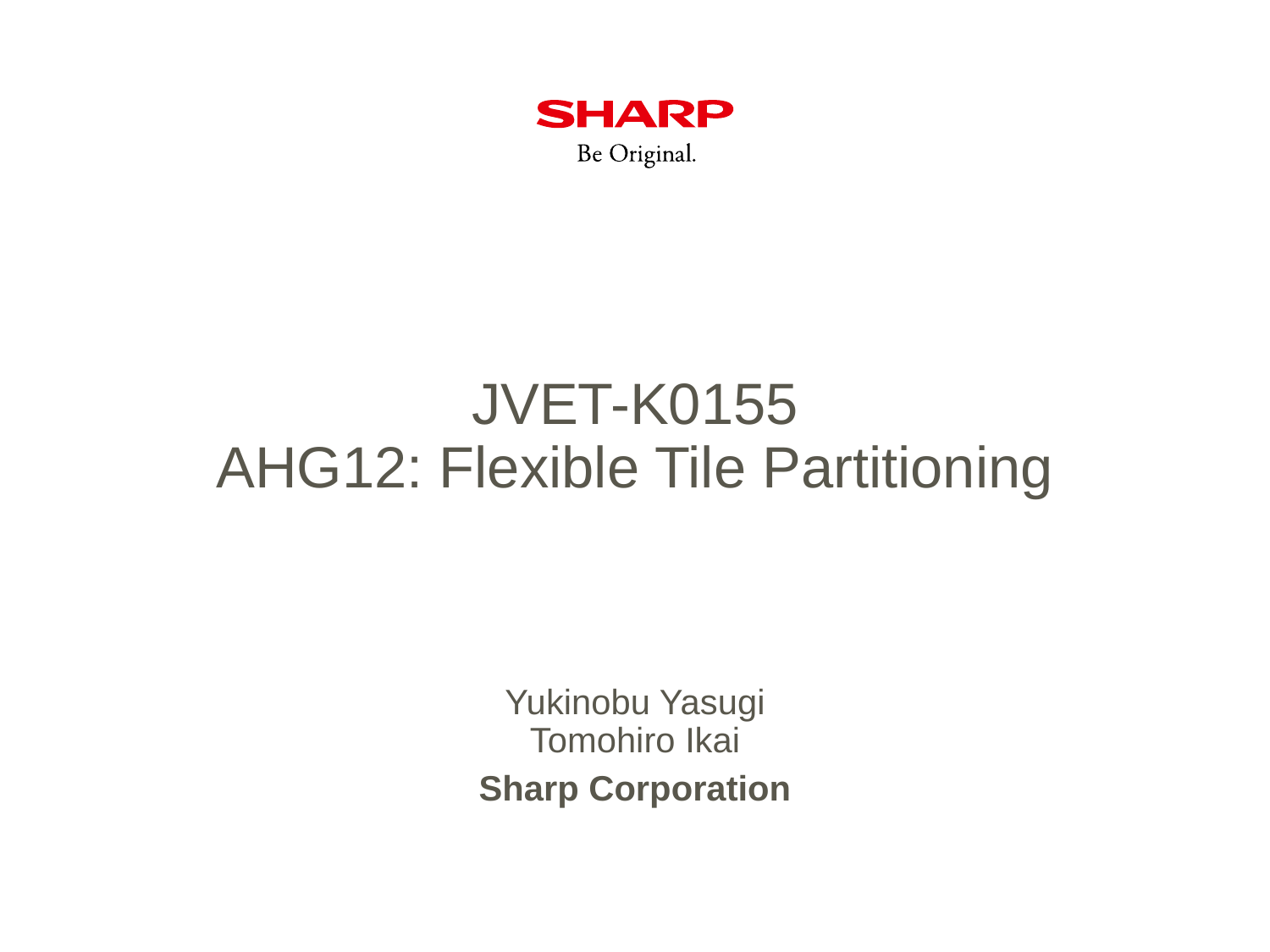

# JVET-K0155 AHG12: Flexible Tile Partitioning
Yukinobu Yasugi
Tomohiro Ikai
Sharp Corporation